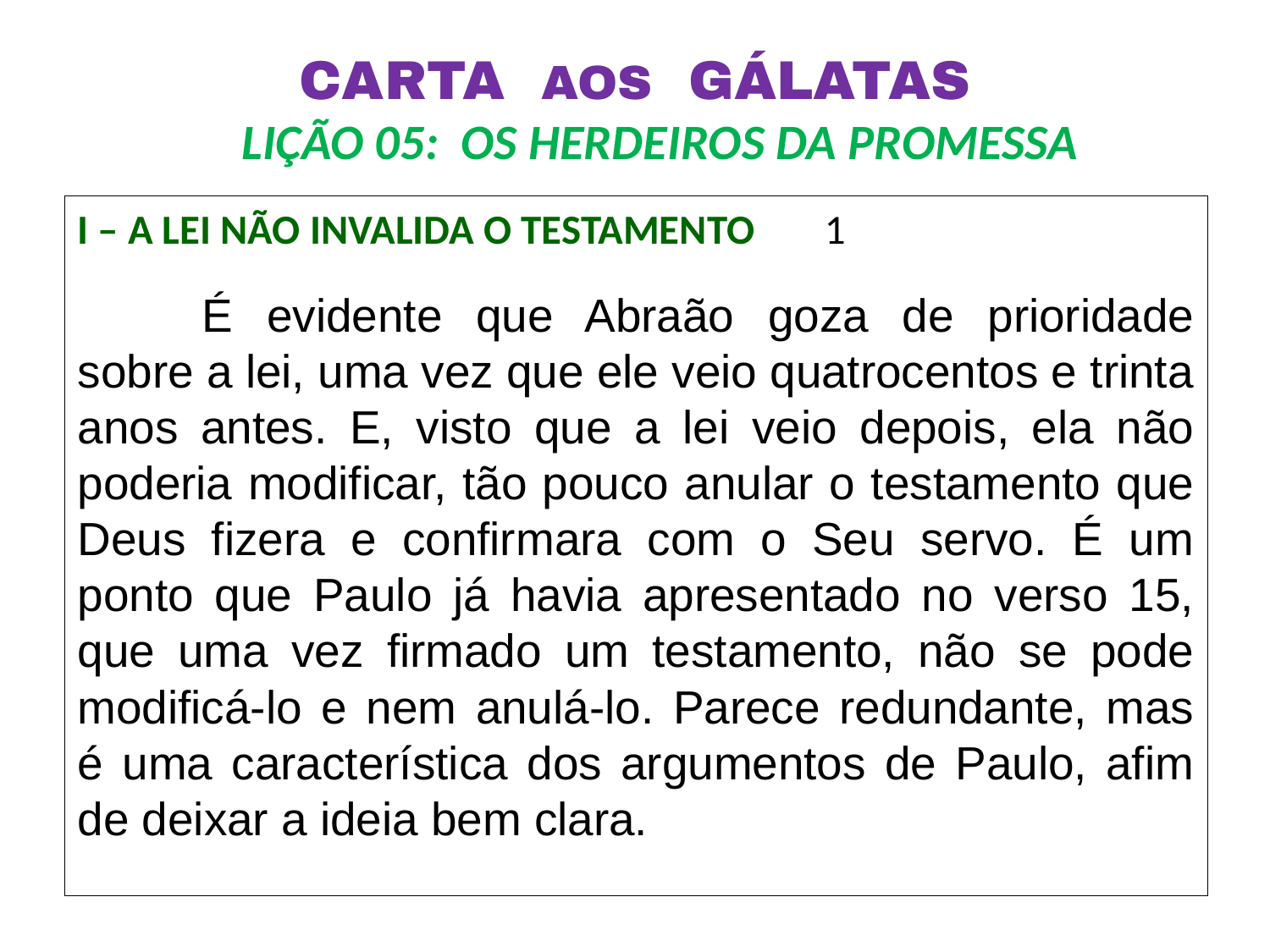

# CARTA  AOS  GÁLATAS LIÇÃO 05:  OS HERDEIROS DA PROMESSA
I – A LEI NÃO INVALIDA O TESTAMENTO		1

	É evidente que Abraão goza de prioridade sobre a lei, uma vez que ele veio quatrocentos e trinta anos antes. E, visto que a lei veio depois, ela não poderia modificar, tão pouco anular o testamento que Deus fizera e confirmara com o Seu servo. É um ponto que Paulo já havia apresentado no verso 15, que uma vez firmado um testamento, não se pode modificá-lo e nem anulá-lo. Parece redundante, mas é uma característica dos argumentos de Paulo, afim de deixar a ideia bem clara.